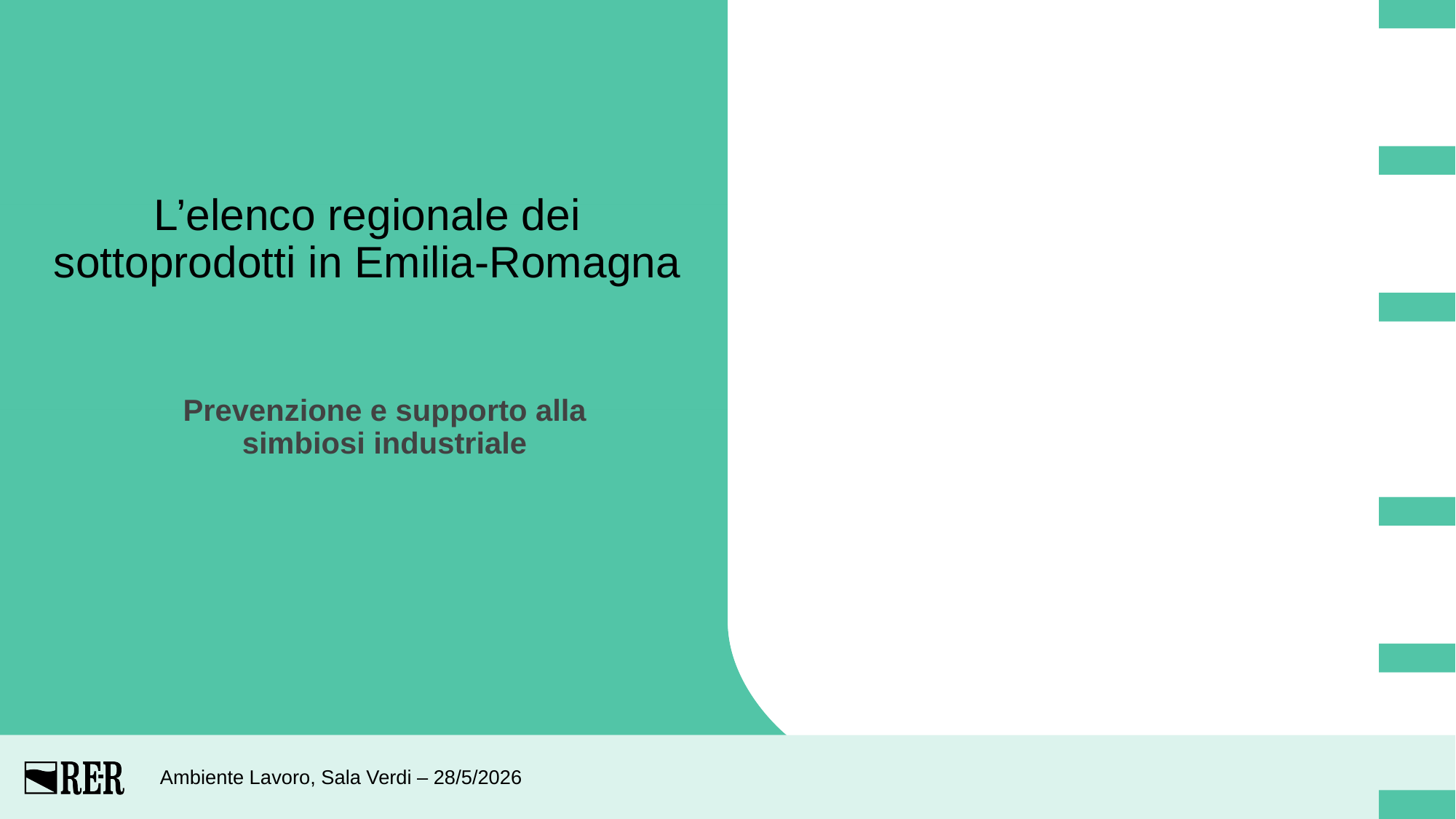

L’elenco regionale dei sottoprodotti in Emilia-Romagna
Prevenzione e supporto alla simbiosi industriale
Ambiente Lavoro, Sala Verdi – 28/5/2026